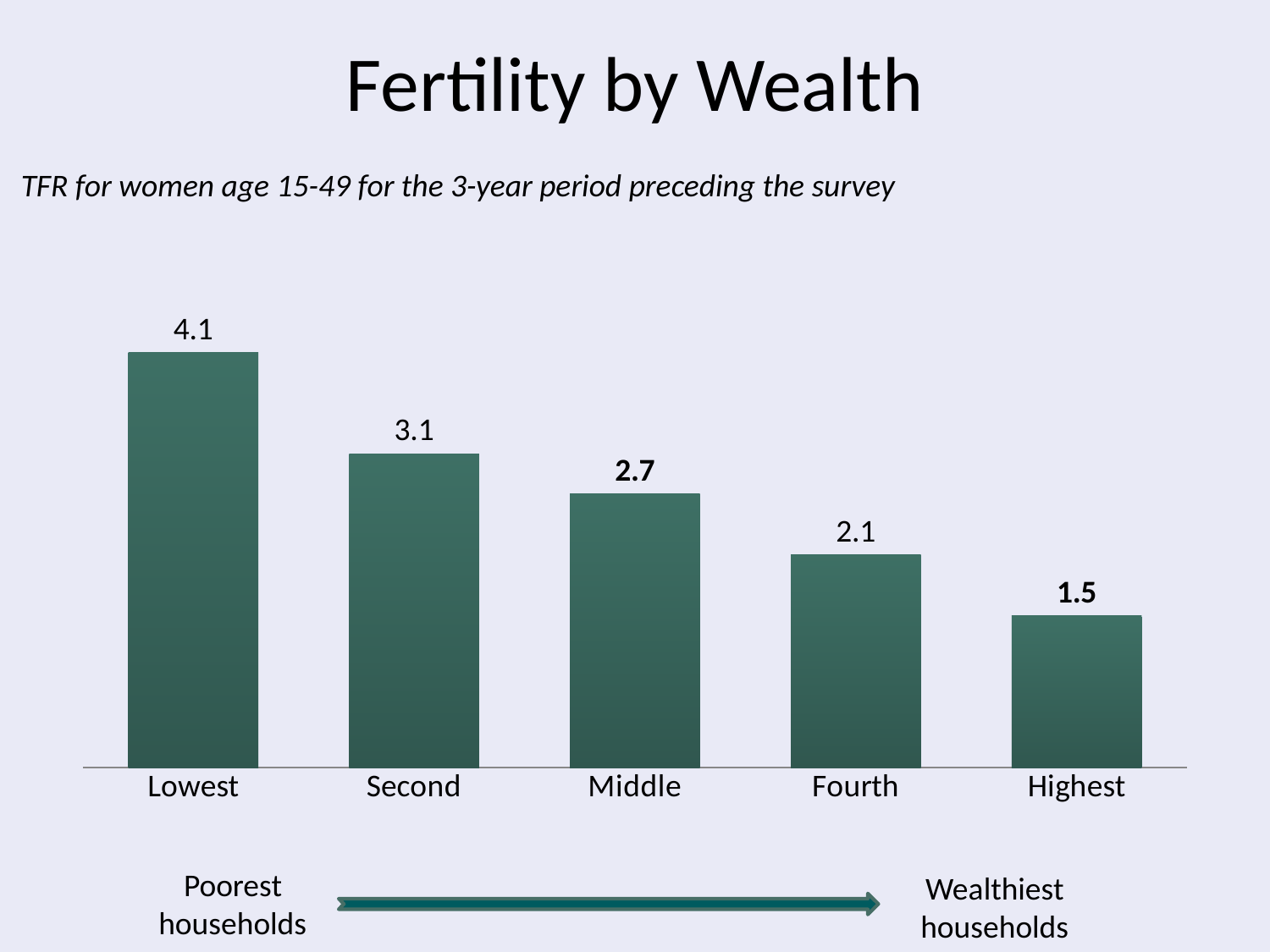

# Fertility by Wealth
TFR for women age 15-49 for the 3-year period preceding the survey

### Chart

| Category | Series 1 |
|---|---|
| Lowest | 4.1 |
| Second | 3.1 |
| Middle | 2.7 |
| Fourth | 2.1 |
| Highest | 1.5 |
Poorest households
Wealthiest households